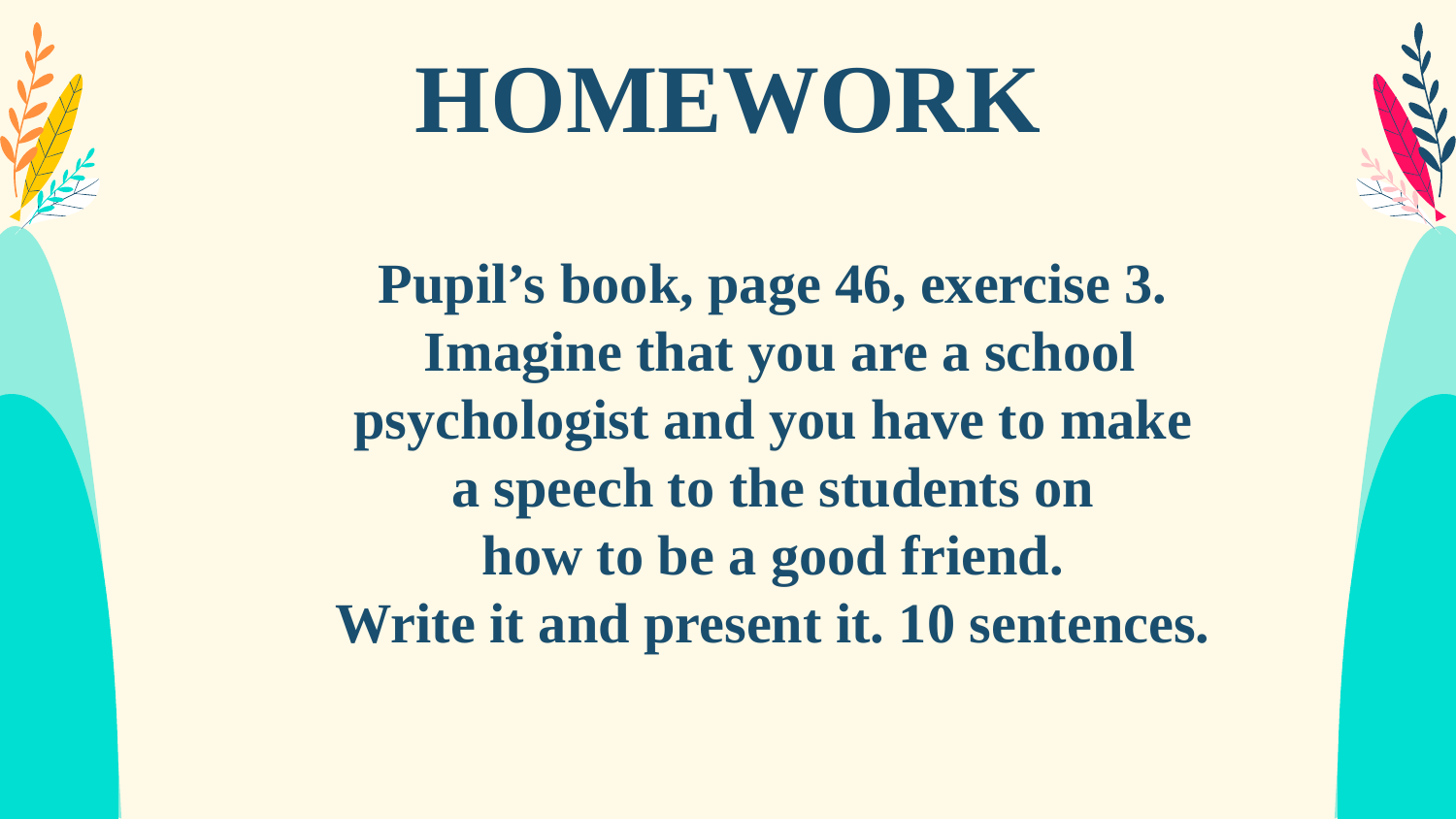

# HOMEWORK

Pupil’s book, page 46, exercise 3.
Imagine that you are a school psychologist and you have to make
a speech to the students on
how to be a good friend.
Write it and present it. 10 sentences.